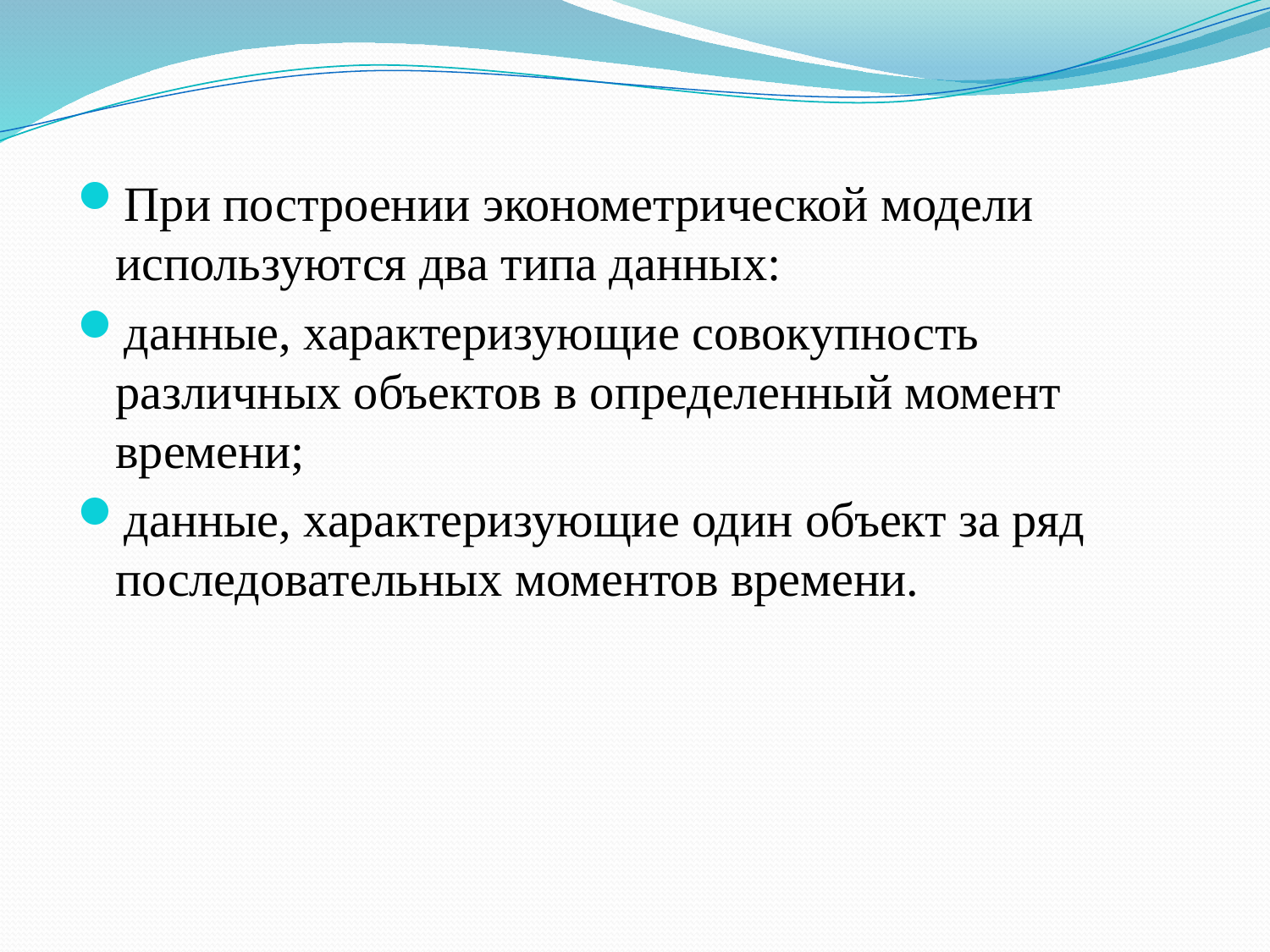

При построении эконометрической модели используются два типа данных:
данные, характеризующие совокупность различных объектов в определенный момент времени;
данные, характеризующие один объект за ряд последовательных моментов времени.